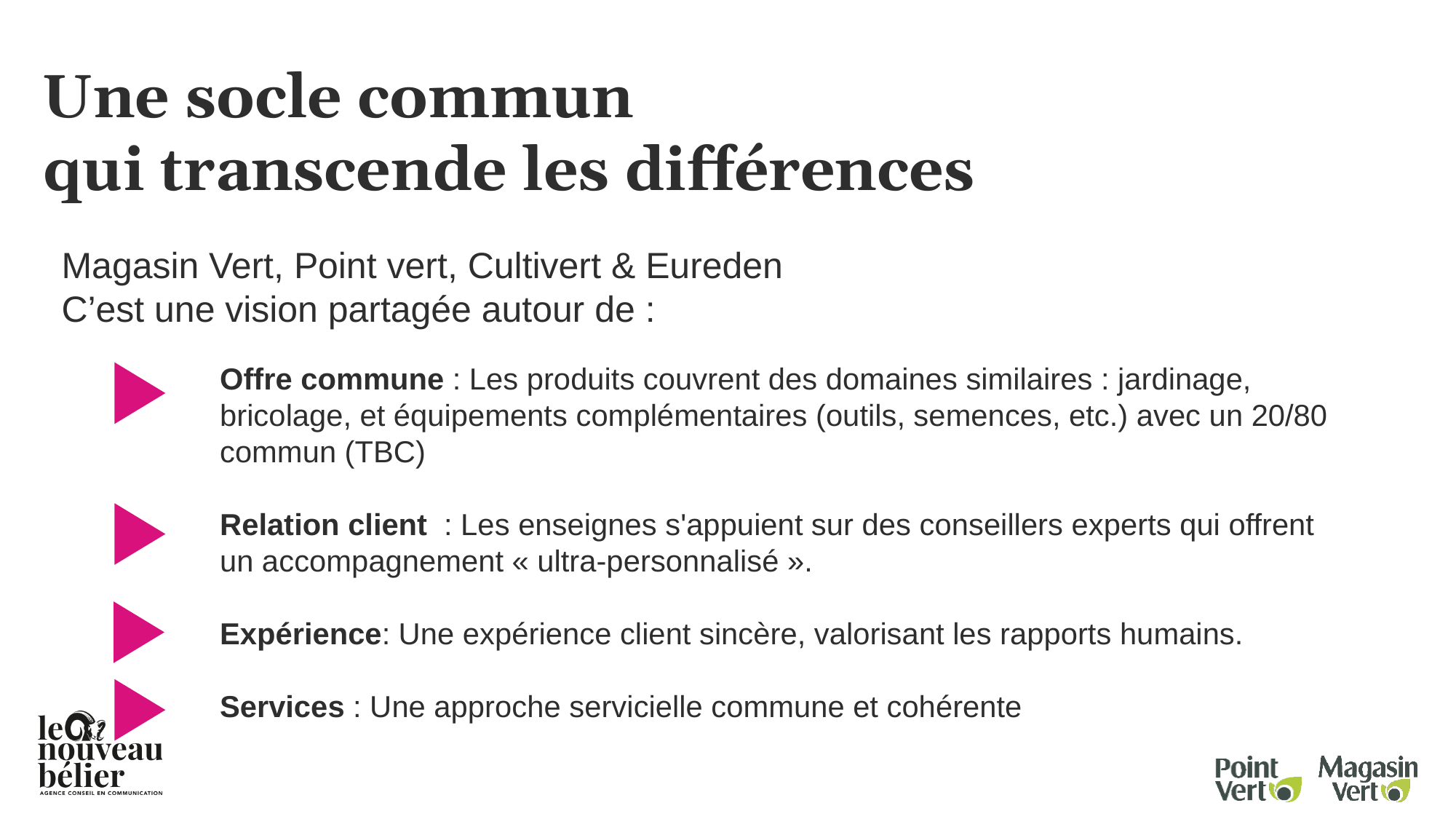

Une socle commun
qui transcende les différences
Magasin Vert, Point vert, Cultivert & Eureden
C’est une vision partagée autour de :

Offre commune : Les produits couvrent des domaines similaires : jardinage, bricolage, et équipements complémentaires (outils, semences, etc.) avec un 20/80 commun (TBC)
Relation client  : Les enseignes s'appuient sur des conseillers experts qui offrent un accompagnement « ultra-personnalisé ».

Expérience: Une expérience client sincère, valorisant les rapports humains.

Services : Une approche servicielle commune et cohérente